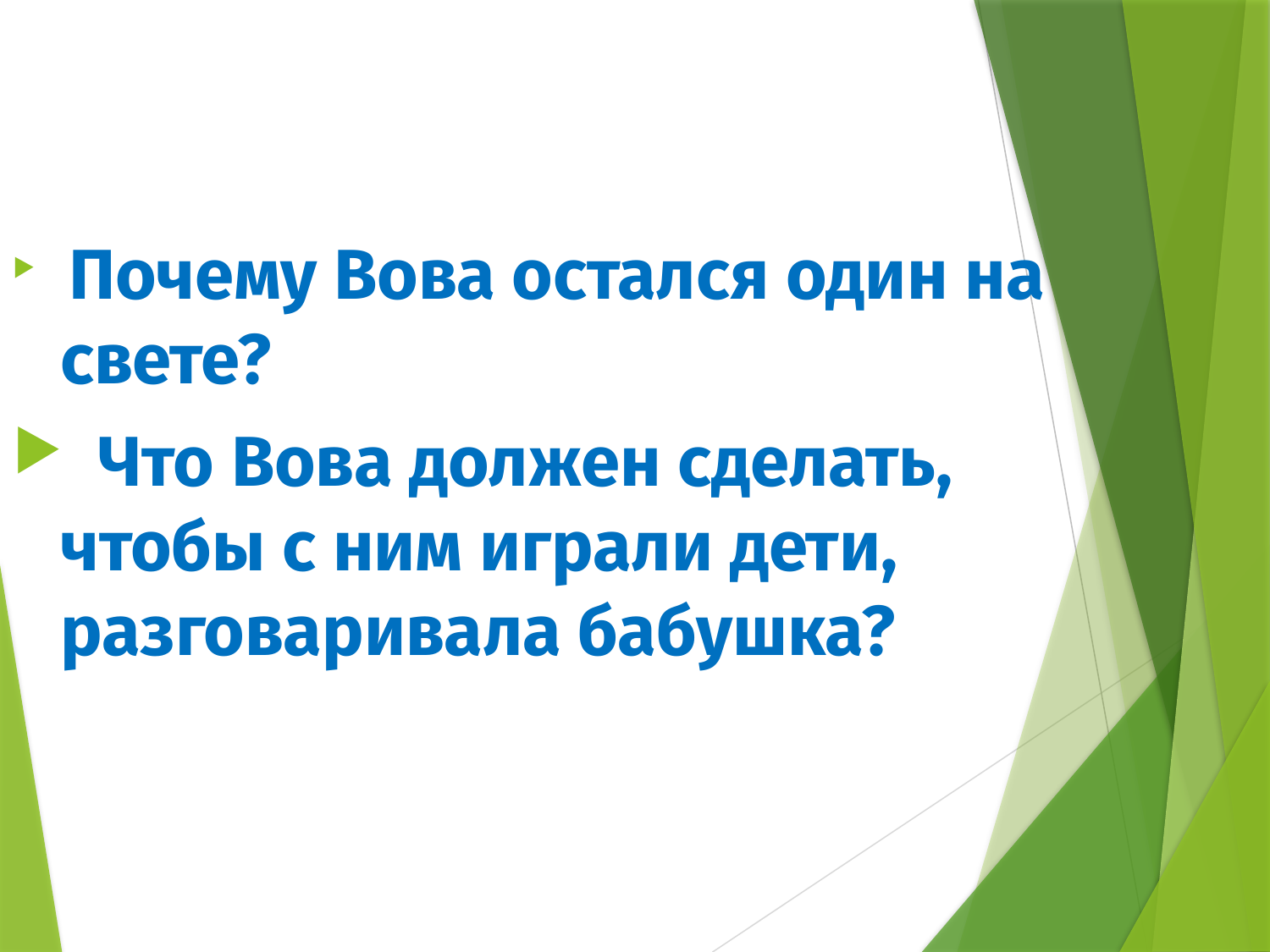

Почему Вова остался один на свете?
  Что Вова должен сделать, чтобы с ним играли дети, разговаривала бабушка?